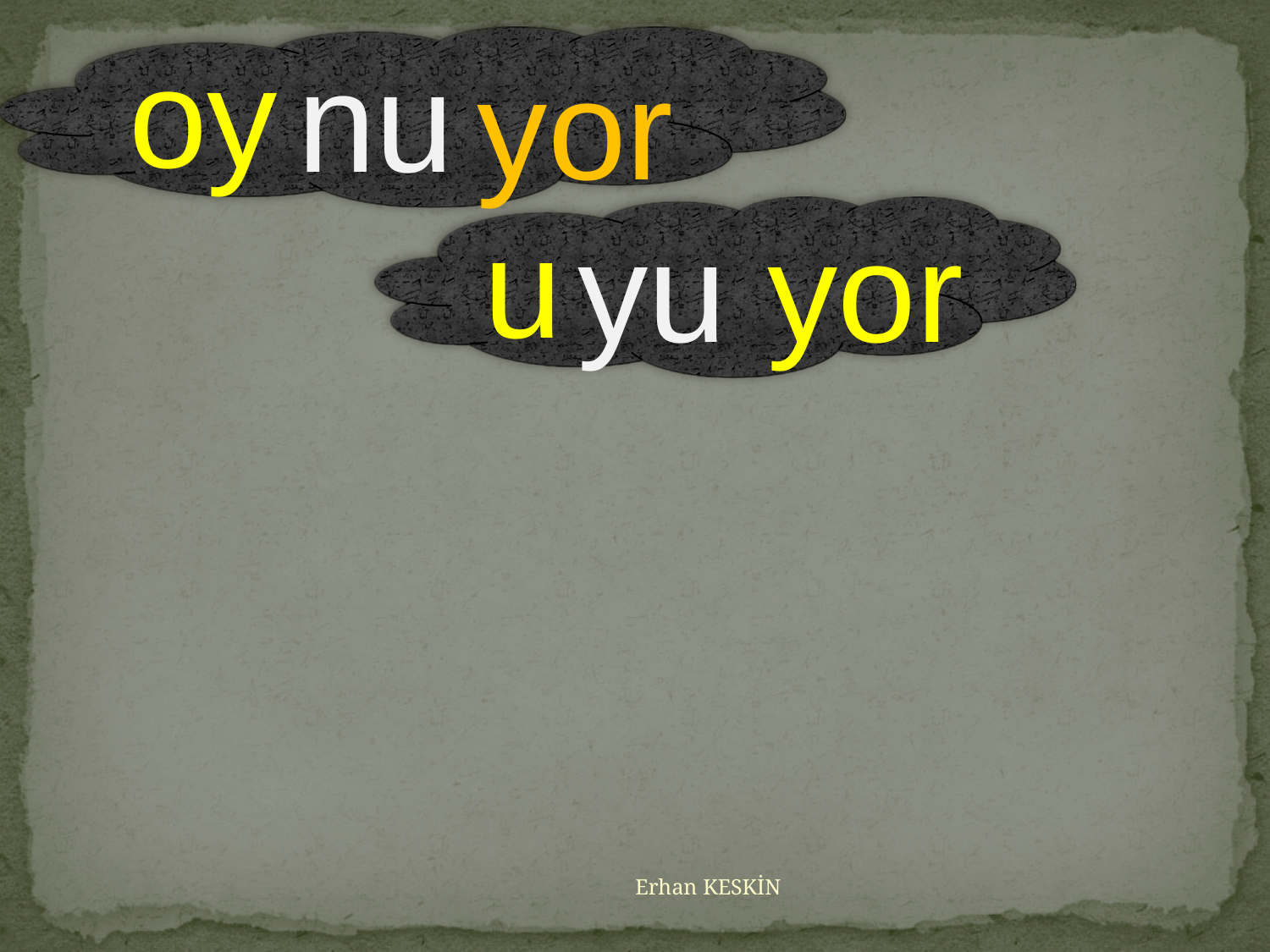

oy
nu
yor
u
yu
yor

Erhan KESKİN